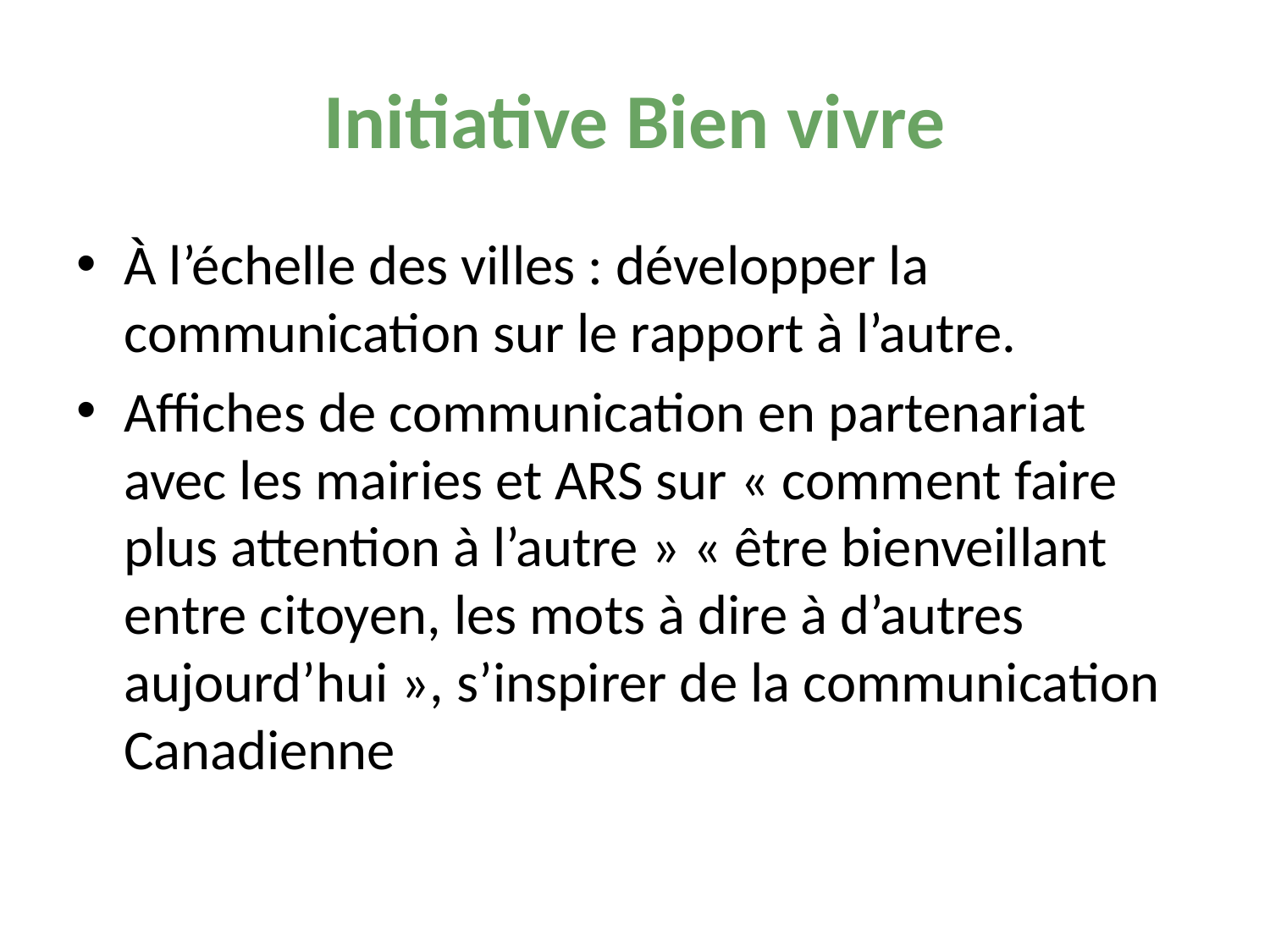

# Initiative Bien vivre
À l’échelle des villes : développer la communication sur le rapport à l’autre.
Affiches de communication en partenariat avec les mairies et ARS sur « comment faire plus attention à l’autre » « être bienveillant entre citoyen, les mots à dire à d’autres aujourd’hui », s’inspirer de la communication Canadienne